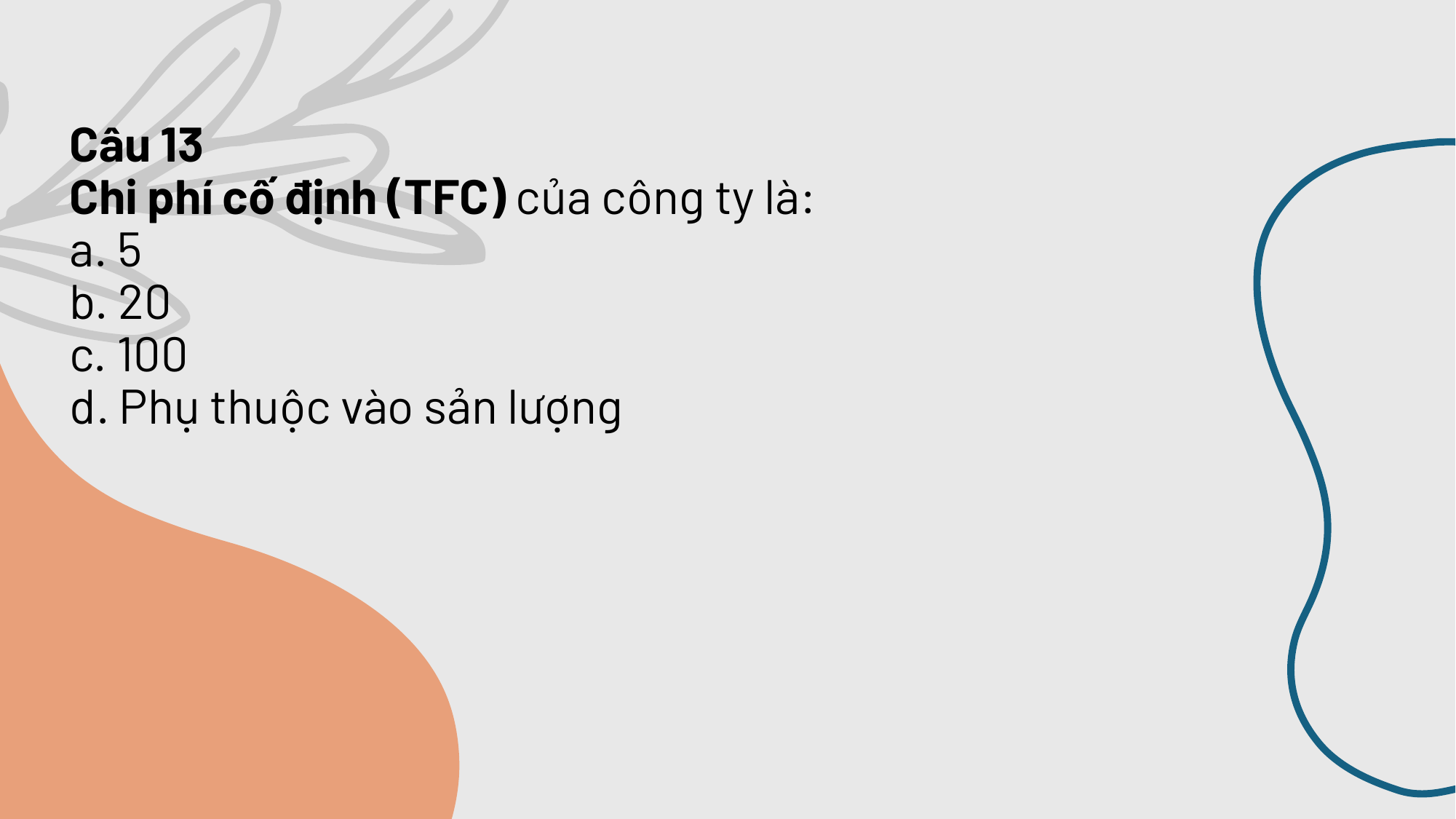

# Câu 13 Chi phí cố định (TFC) của công ty là: a. 5 b. 20 c. 100 d. Phụ thuộc vào sản lượng